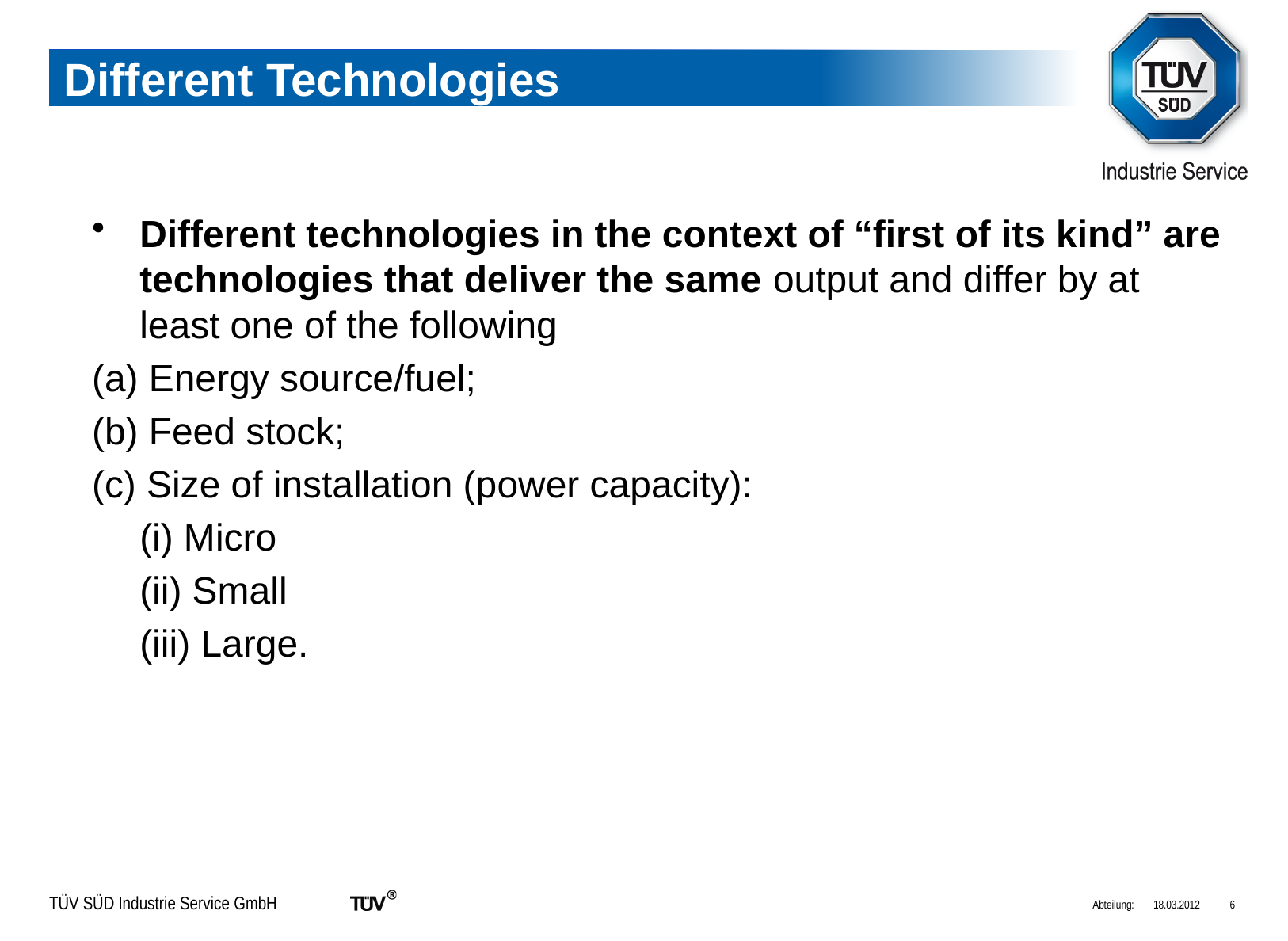

# Different Technologies
Different technologies in the context of “first of its kind” are technologies that deliver the same output and differ by at least one of the following
(a) Energy source/fuel;
(b) Feed stock;
(c) Size of installation (power capacity):
 	(i) Micro
	(ii) Small
	(iii) Large.

Abteilung:
18.03.2012
6